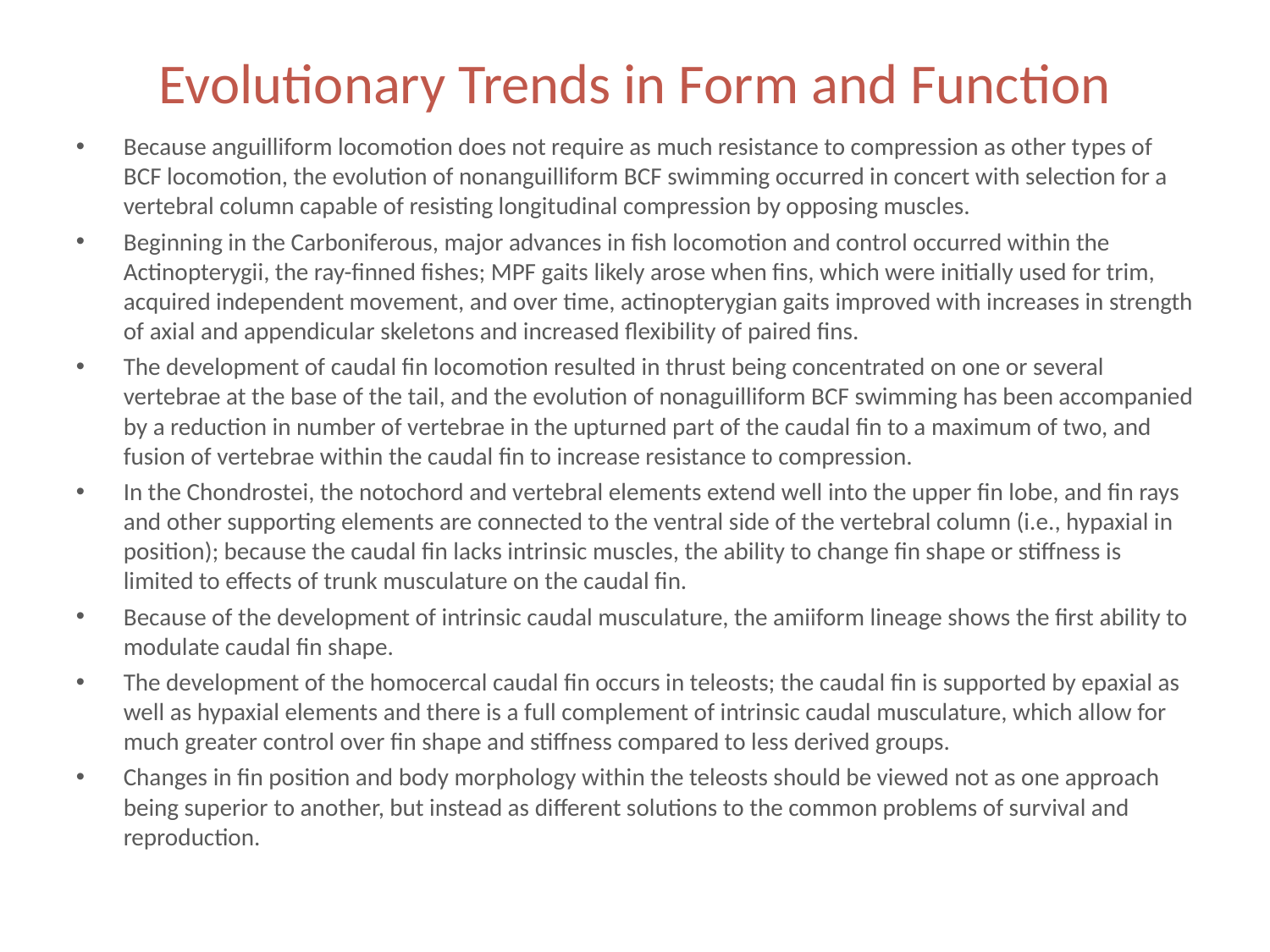

# Evolutionary Trends in Form and Function
Because anguilliform locomotion does not require as much resistance to compression as other types of BCF locomotion, the evolution of nonanguilliform BCF swimming occurred in concert with selection for a vertebral column capable of resisting longitudinal compression by opposing muscles.
Beginning in the Carboniferous, major advances in fish locomotion and control occurred within the Actinopterygii, the ray-finned fishes; MPF gaits likely arose when fins, which were initially used for trim, acquired independent movement, and over time, actinopterygian gaits improved with increases in strength of axial and appendicular skeletons and increased flexibility of paired fins.
The development of caudal fin locomotion resulted in thrust being concentrated on one or several vertebrae at the base of the tail, and the evolution of nonaguilliform BCF swimming has been accompanied by a reduction in number of vertebrae in the upturned part of the caudal fin to a maximum of two, and fusion of vertebrae within the caudal fin to increase resistance to compression.
In the Chondrostei, the notochord and vertebral elements extend well into the upper fin lobe, and fin rays and other supporting elements are connected to the ventral side of the vertebral column (i.e., hypaxial in position); because the caudal fin lacks intrinsic muscles, the ability to change fin shape or stiffness is limited to effects of trunk musculature on the caudal fin.
Because of the development of intrinsic caudal musculature, the amiiform lineage shows the first ability to modulate caudal fin shape.
The development of the homocercal caudal fin occurs in teleosts; the caudal fin is supported by epaxial as well as hypaxial elements and there is a full complement of intrinsic caudal musculature, which allow for much greater control over fin shape and stiffness compared to less derived groups.
Changes in fin position and body morphology within the teleosts should be viewed not as one approach being superior to another, but instead as different solutions to the common problems of survival and reproduction.